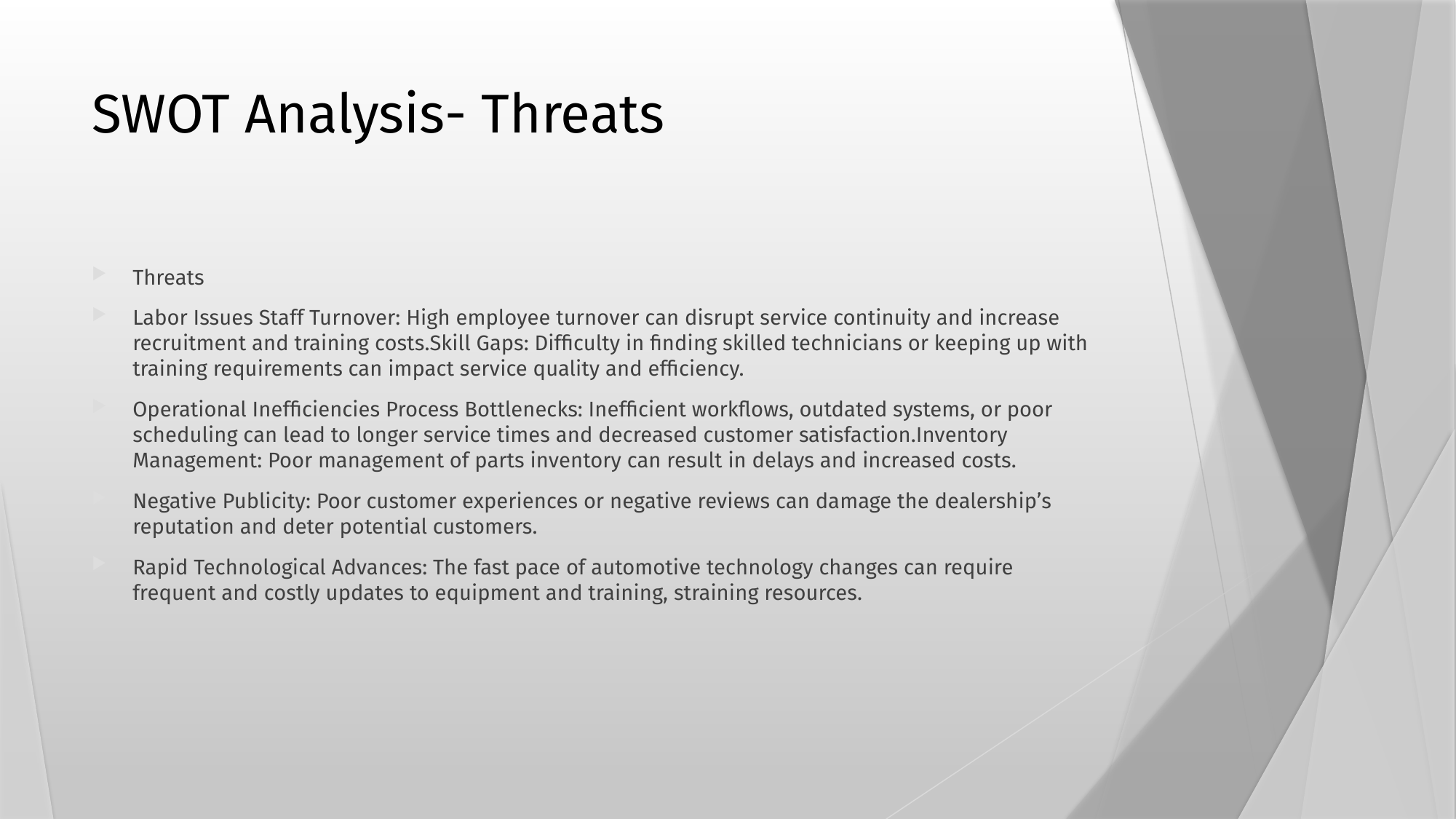

# SWOT Analysis- Threats
Threats
Labor Issues Staff Turnover: High employee turnover can disrupt service continuity and increase recruitment and training costs.Skill Gaps: Difficulty in finding skilled technicians or keeping up with training requirements can impact service quality and efficiency.
Operational Inefficiencies Process Bottlenecks: Inefficient workflows, outdated systems, or poor scheduling can lead to longer service times and decreased customer satisfaction.Inventory Management: Poor management of parts inventory can result in delays and increased costs.
Negative Publicity: Poor customer experiences or negative reviews can damage the dealership’s reputation and deter potential customers.
Rapid Technological Advances: The fast pace of automotive technology changes can require frequent and costly updates to equipment and training, straining resources.